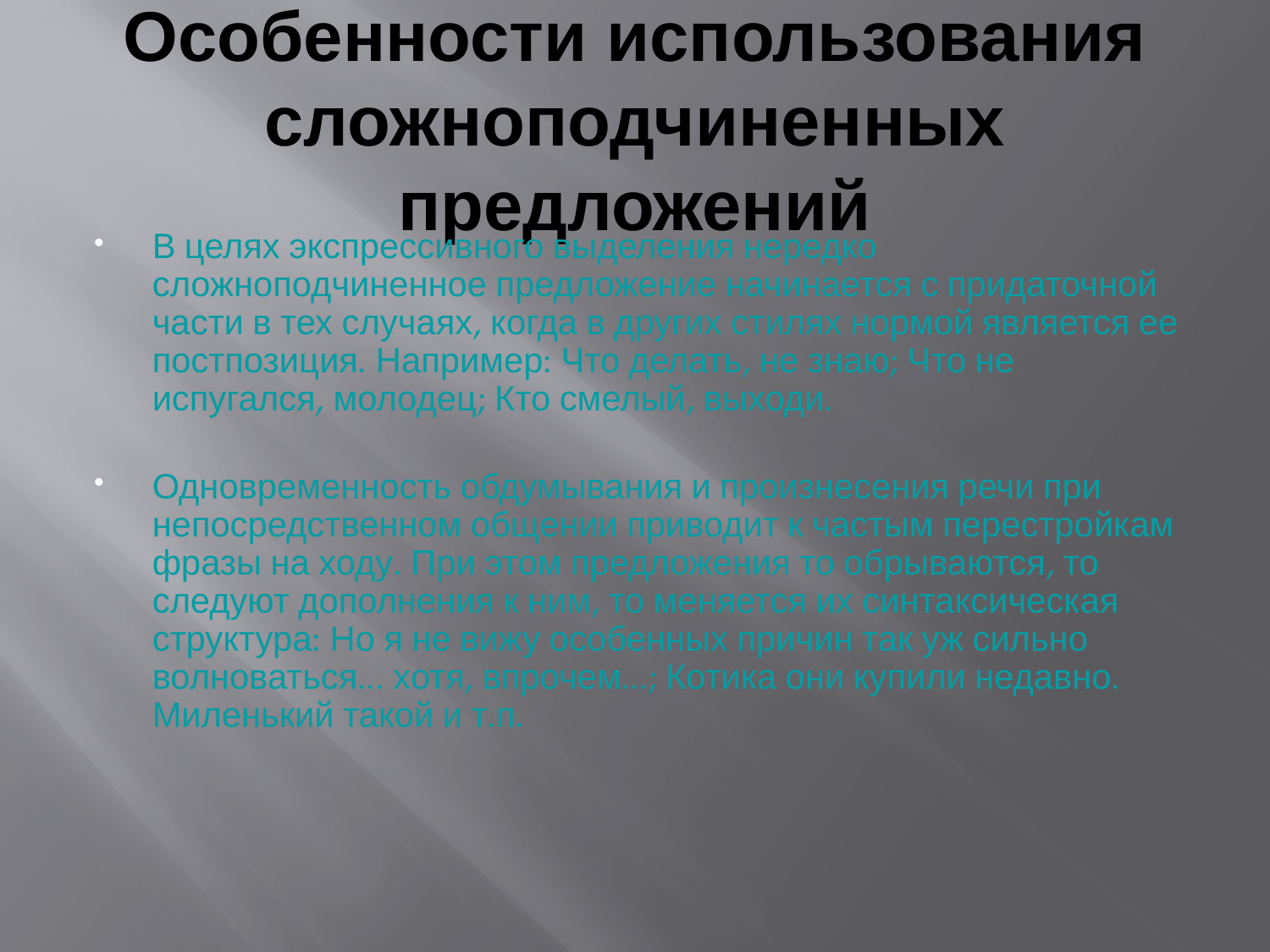

# Особенности использования сложноподчиненных предложений
В целях экспрессивного выделения нередко сложноподчиненное предложение начинается с придаточной части в тех случаях, когда в других стилях нормой является ее постпозиция. Например: Что делать, не знаю; Что не испугался, молодец; Кто смелый, выходи.
Одновременность обдумывания и произнесения речи при непосредственном общении приводит к частым перестройкам фразы на ходу. При этом предложения то обрываются, то следуют дополнения к ним, то меняется их синтаксическая структура: Но я не вижу особенных причин так уж сильно волноваться... хотя, впрочем...; Котика они купили недавно. Миленький такой и т.п.